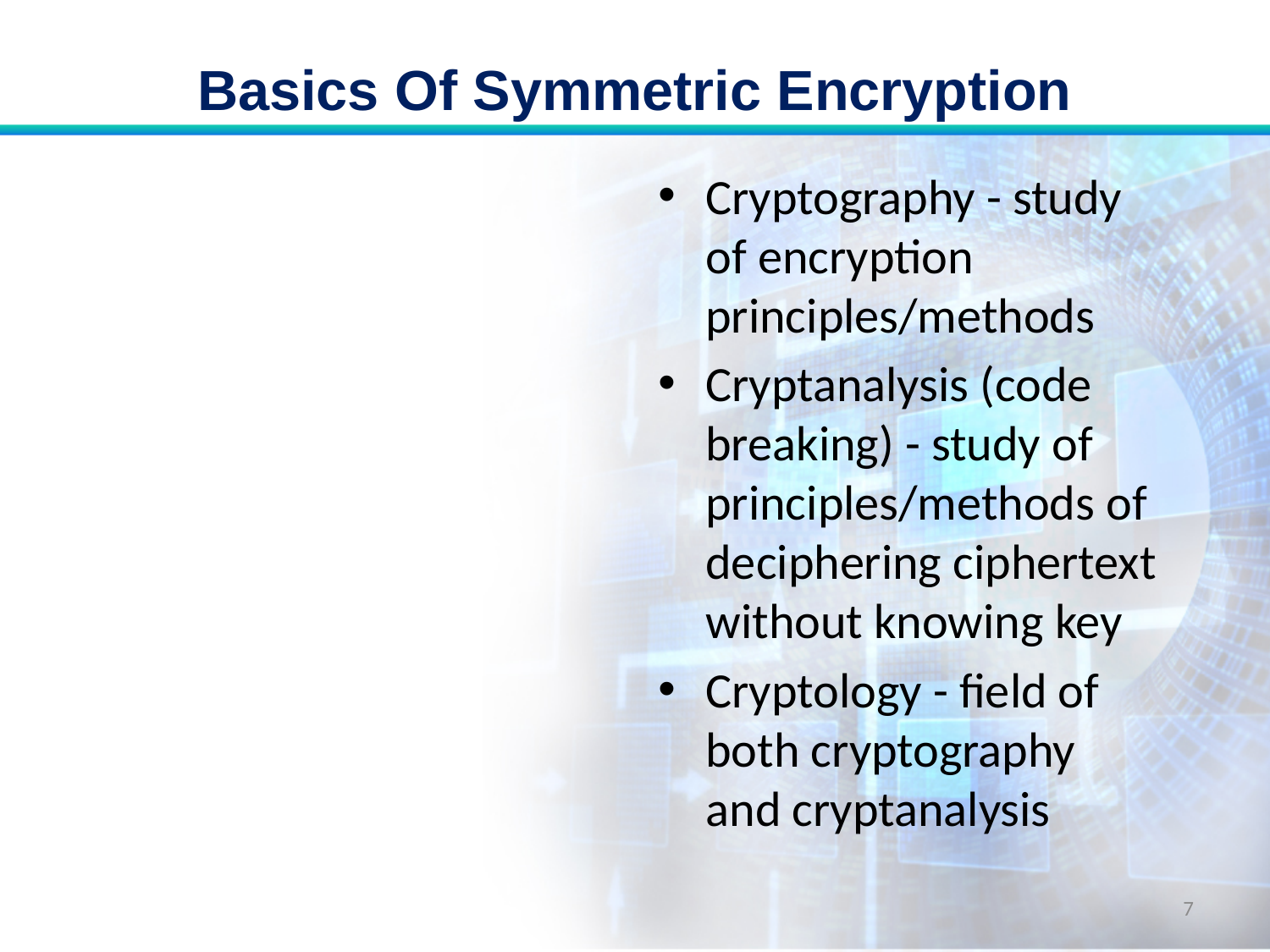

# Basics Of Symmetric Encryption
Cryptography - study of encryption principles/methods
Cryptanalysis (code breaking) - study of principles/methods of deciphering ciphertext without knowing key
Cryptology - field of both cryptography and cryptanalysis
7